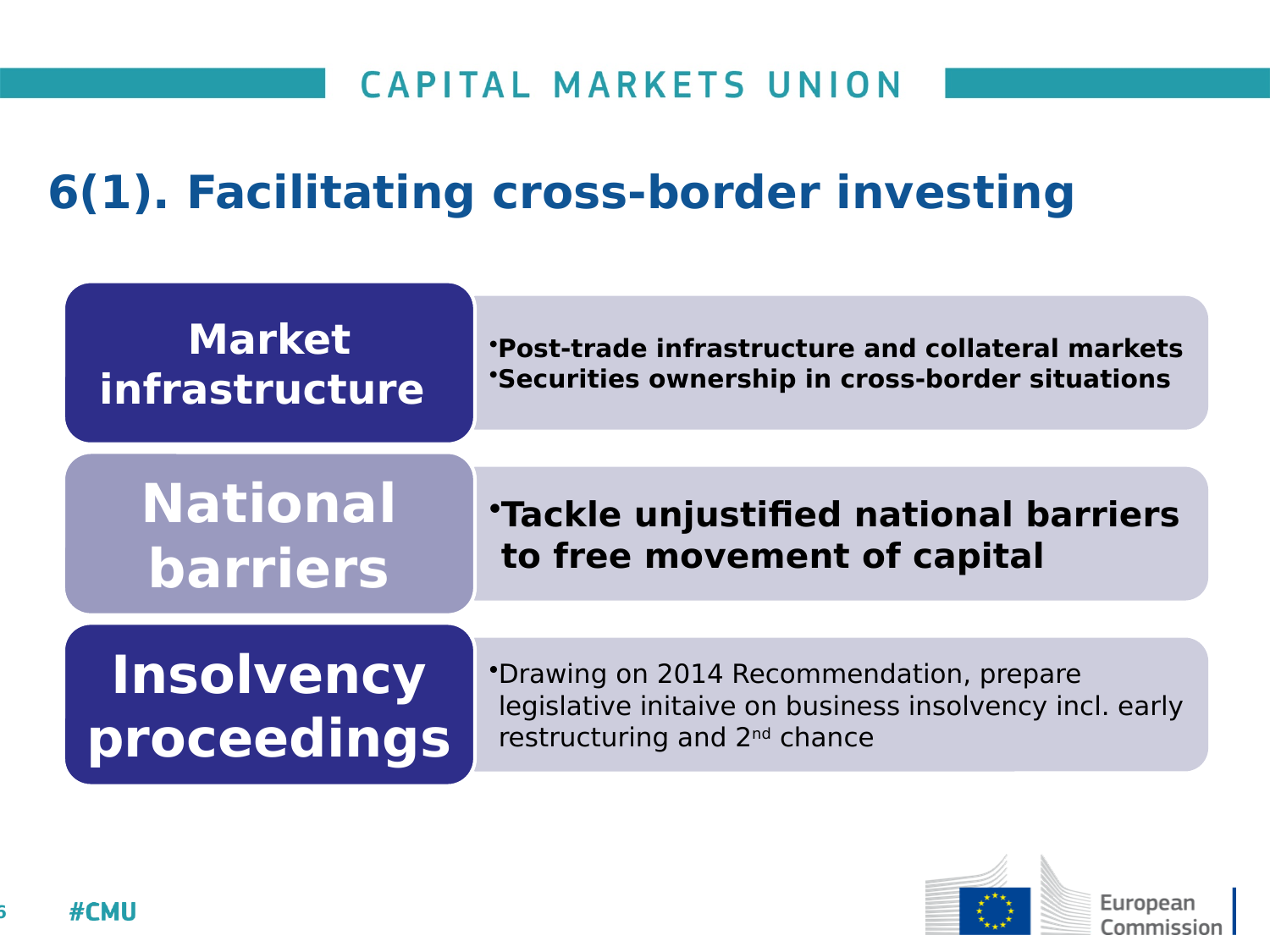

6(1). Facilitating cross-border investing
Market infrastructure
Post-trade infrastructure and collateral markets
National barriers
Insolvency proceedings
Securities ownership in cross-border situations
Drawing on 2014 Recommendation, prepare legislative initaive on business insolvency incl. early restructuring and 2nd chance
Tackle unjustified national barriers to free movement of capital